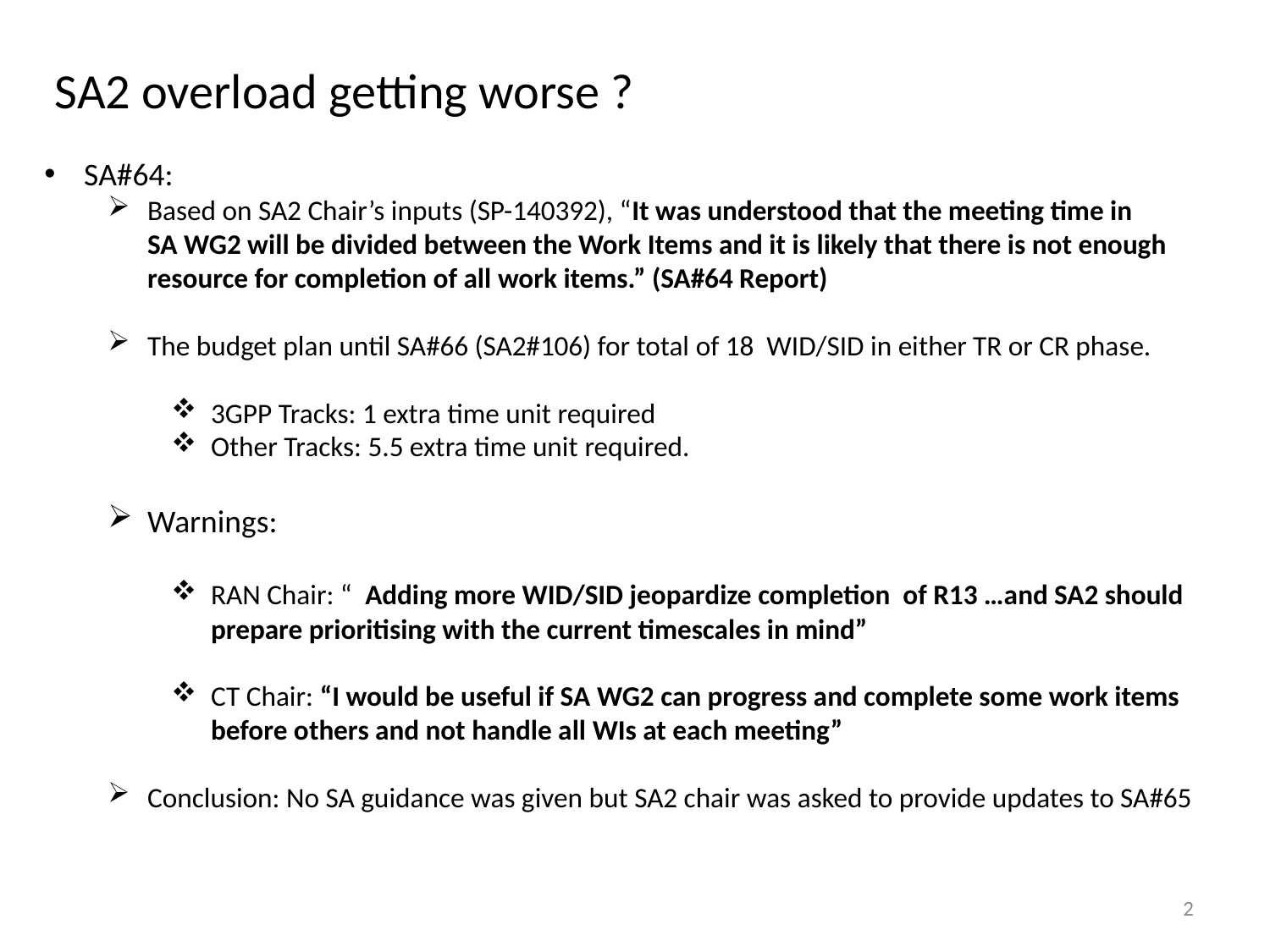

SA2 overload getting worse ?
SA#64:
Based on SA2 Chair’s inputs (SP-140392), “It was understood that the meeting time in SA WG2 will be divided between the Work Items and it is likely that there is not enough resource for completion of all work items.” (SA#64 Report)

The budget plan until SA#66 (SA2#106) for total of 18  WID/SID in either TR or CR phase.

3GPP Tracks: 1 extra time unit required
Other Tracks: 5.5 extra time unit required.

Warnings:

RAN Chair: “  Adding more WID/SID jeopardize completion  of R13 …and SA2 should prepare prioritising with the current timescales in mind”

CT Chair: “I would be useful if SA WG2 can progress and complete some work items before others and not handle all WIs at each meeting”

Conclusion: No SA guidance was given but SA2 chair was asked to provide updates to SA#65

2